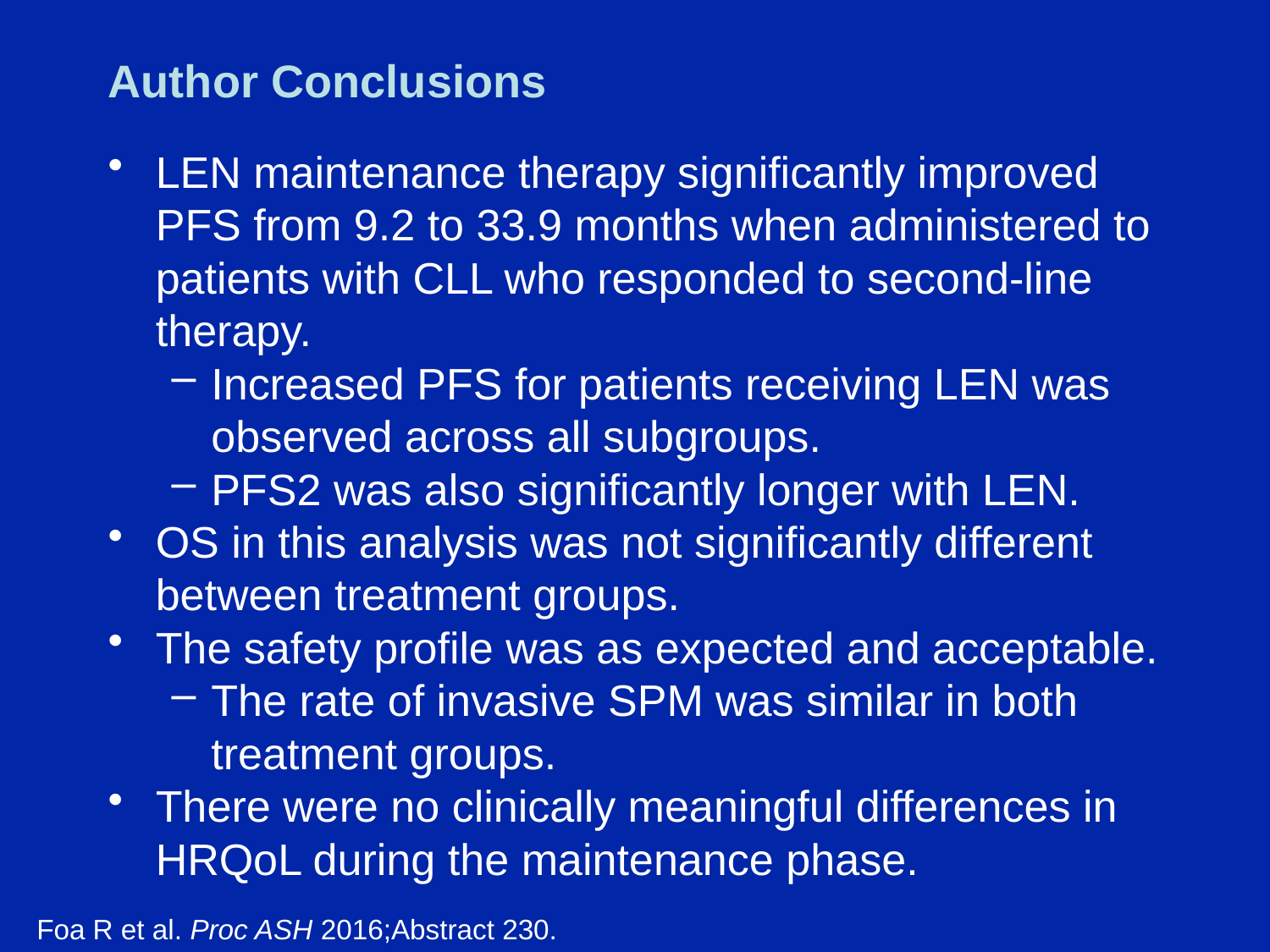

# Author Conclusions
LEN maintenance therapy significantly improved PFS from 9.2 to 33.9 months when administered to patients with CLL who responded to second-line therapy.
Increased PFS for patients receiving LEN was observed across all subgroups.
PFS2 was also significantly longer with LEN.
OS in this analysis was not significantly different between treatment groups.
The safety profile was as expected and acceptable.
The rate of invasive SPM was similar in both treatment groups.
There were no clinically meaningful differences in HRQoL during the maintenance phase.
Foa R et al. Proc ASH 2016;Abstract 230.